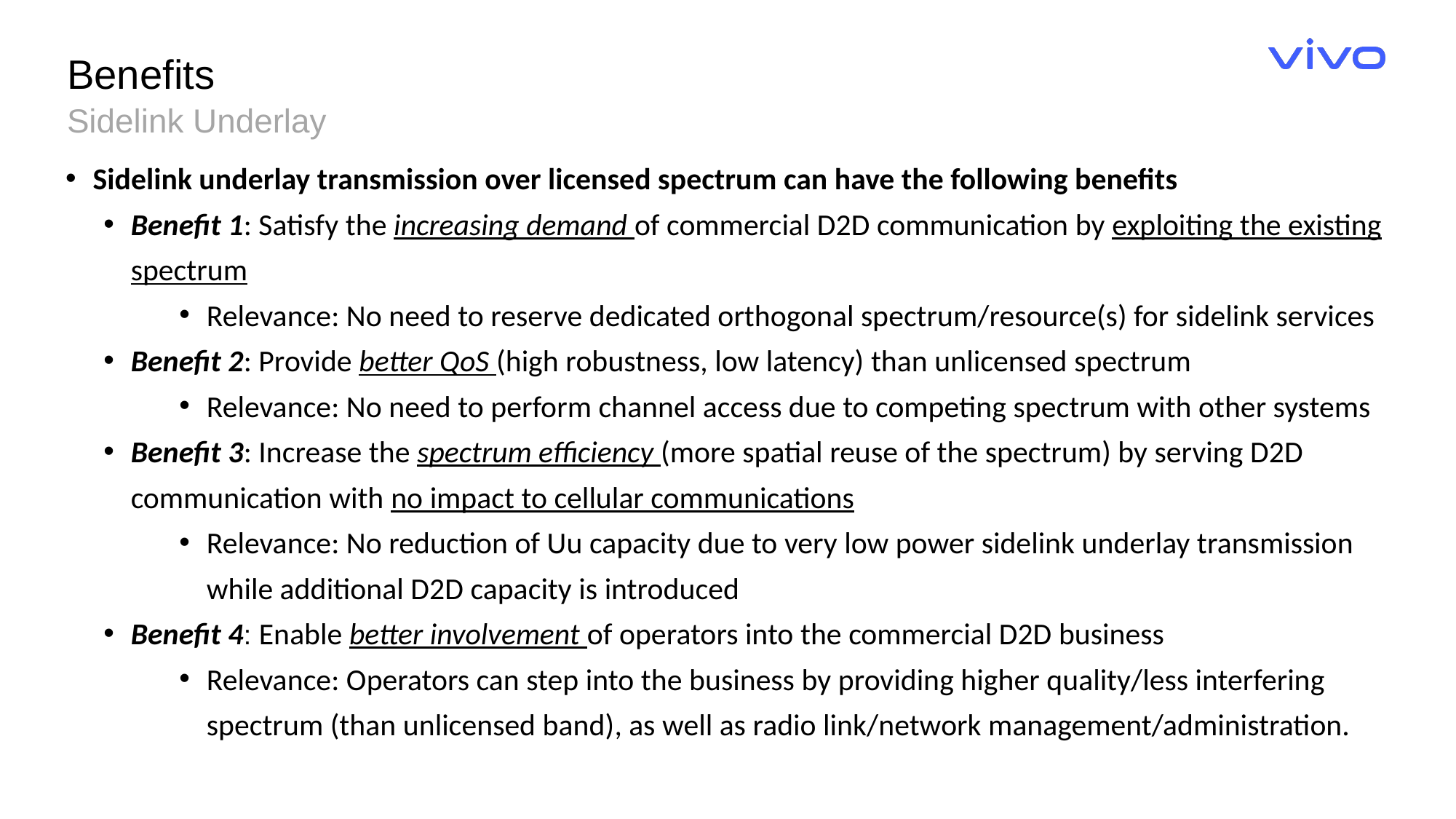

Benefits
Sidelink Underlay
Sidelink underlay transmission over licensed spectrum can have the following benefits
Benefit 1: Satisfy the increasing demand of commercial D2D communication by exploiting the existing spectrum
Relevance: No need to reserve dedicated orthogonal spectrum/resource(s) for sidelink services
Benefit 2: Provide better QoS (high robustness, low latency) than unlicensed spectrum
Relevance: No need to perform channel access due to competing spectrum with other systems
Benefit 3: Increase the spectrum efficiency (more spatial reuse of the spectrum) by serving D2D communication with no impact to cellular communications
Relevance: No reduction of Uu capacity due to very low power sidelink underlay transmission while additional D2D capacity is introduced
Benefit 4: Enable better involvement of operators into the commercial D2D business
Relevance: Operators can step into the business by providing higher quality/less interfering spectrum (than unlicensed band), as well as radio link/network management/administration.